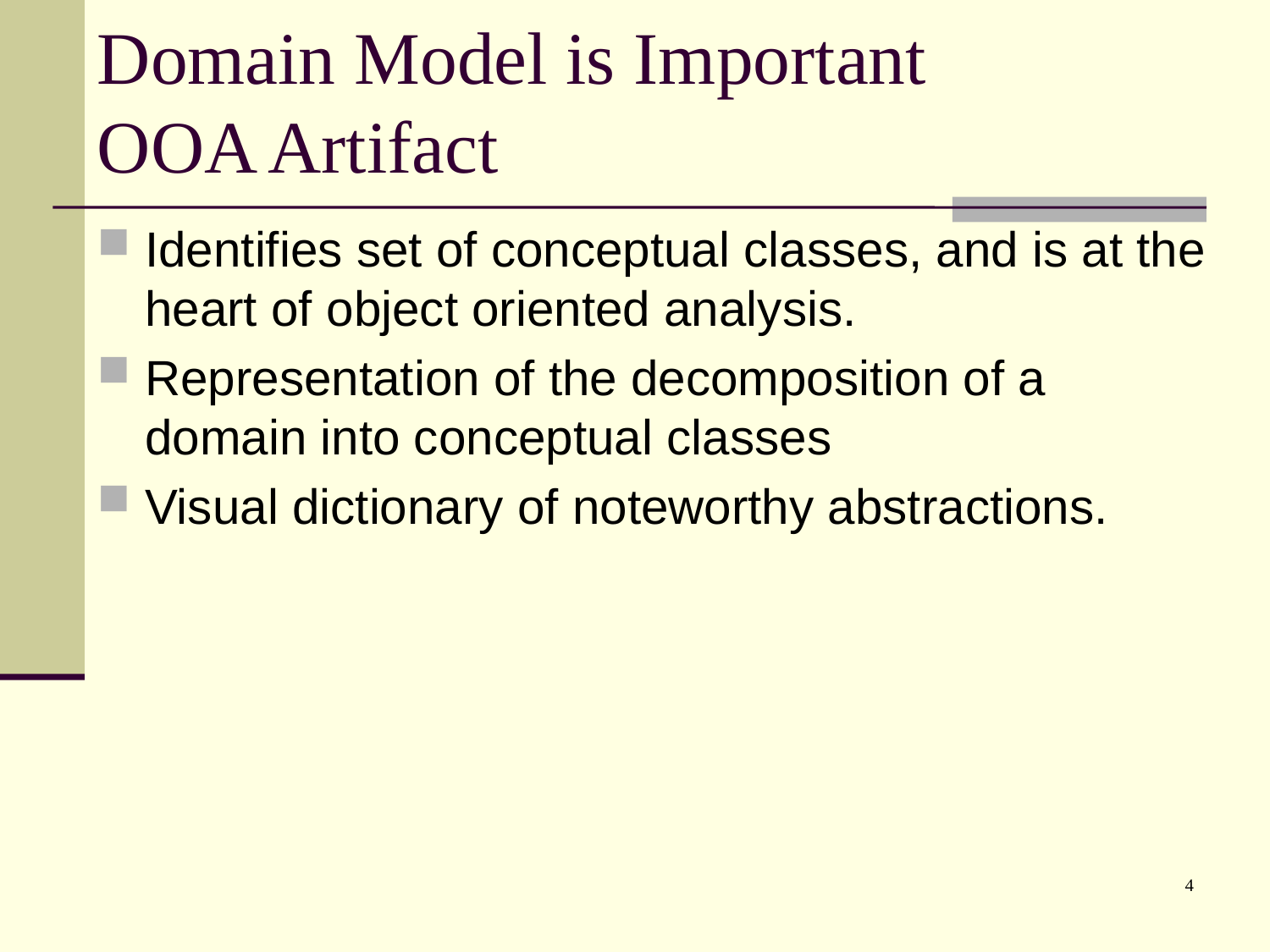

# Domain Model is Important OOA Artifact
Identifies set of conceptual classes, and is at the heart of object oriented analysis.
Representation of the decomposition of a domain into conceptual classes
Visual dictionary of noteworthy abstractions.
4